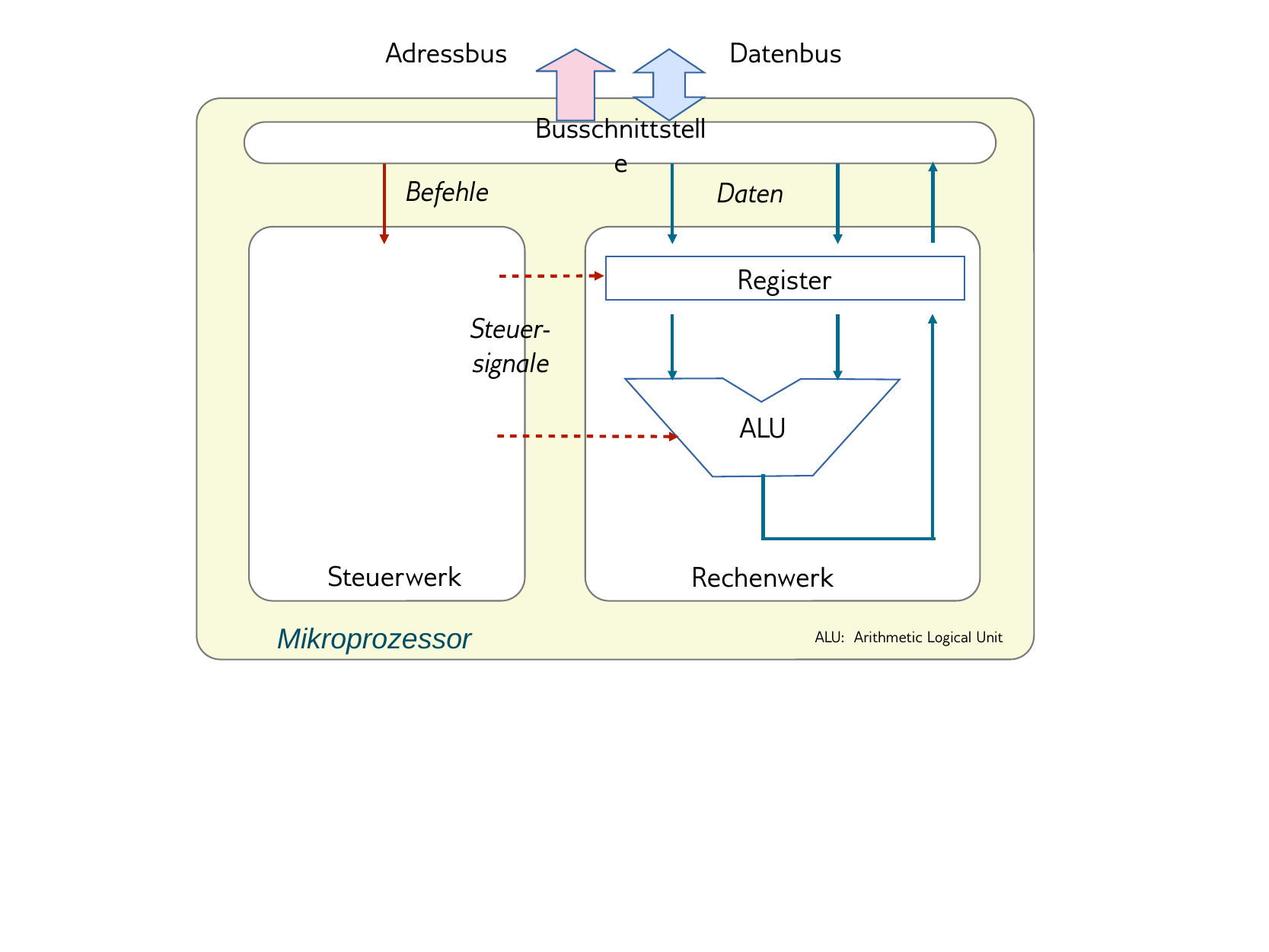

Adressbus
Datenbus

Busschnittstelle

Befehle
Daten

Register

Steuer-
signale

ALU

Steuerwerk
Rechenwerk
Steuerwerk
Mikroprozessor
ALU:  Arithmetic Logical Unit